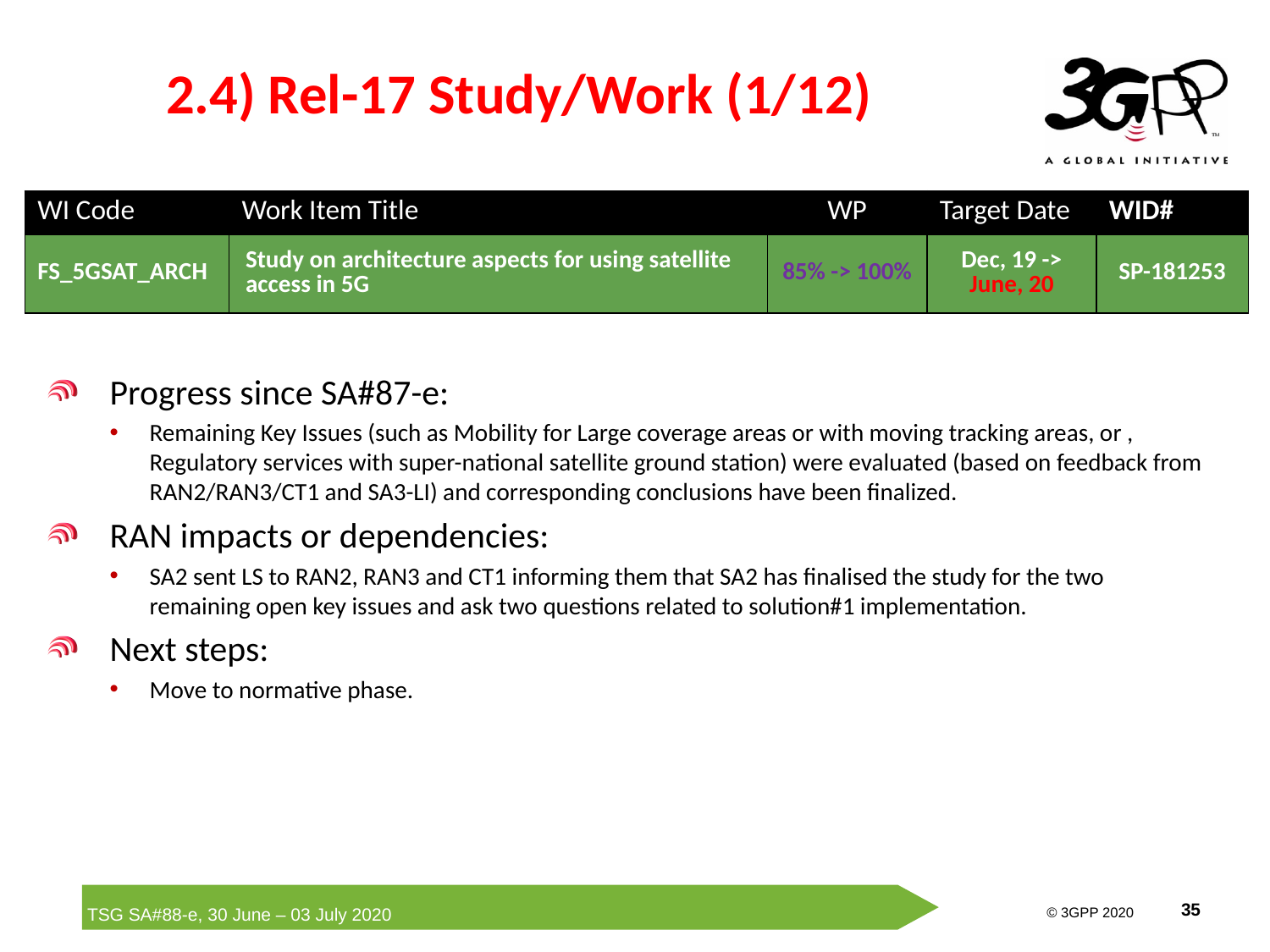

# 2.4) Rel-17 Study/Work (1/12)
| WI Code | Work Item Title | WP | Target Date | WID# |
| --- | --- | --- | --- | --- |
| FS\_5GSAT\_ARCH | Study on architecture aspects for using satellite access in 5G | 85% -> 100% | Dec, 19 -> June, 20 | SP-181253 |
Progress since SA#87-e:
Remaining Key Issues (such as Mobility for Large coverage areas or with moving tracking areas, or , Regulatory services with super-national satellite ground station) were evaluated (based on feedback from RAN2/RAN3/CT1 and SA3-LI) and corresponding conclusions have been finalized.
RAN impacts or dependencies:
SA2 sent LS to RAN2, RAN3 and CT1 informing them that SA2 has finalised the study for the two remaining open key issues and ask two questions related to solution#1 implementation.
Next steps:
Move to normative phase.